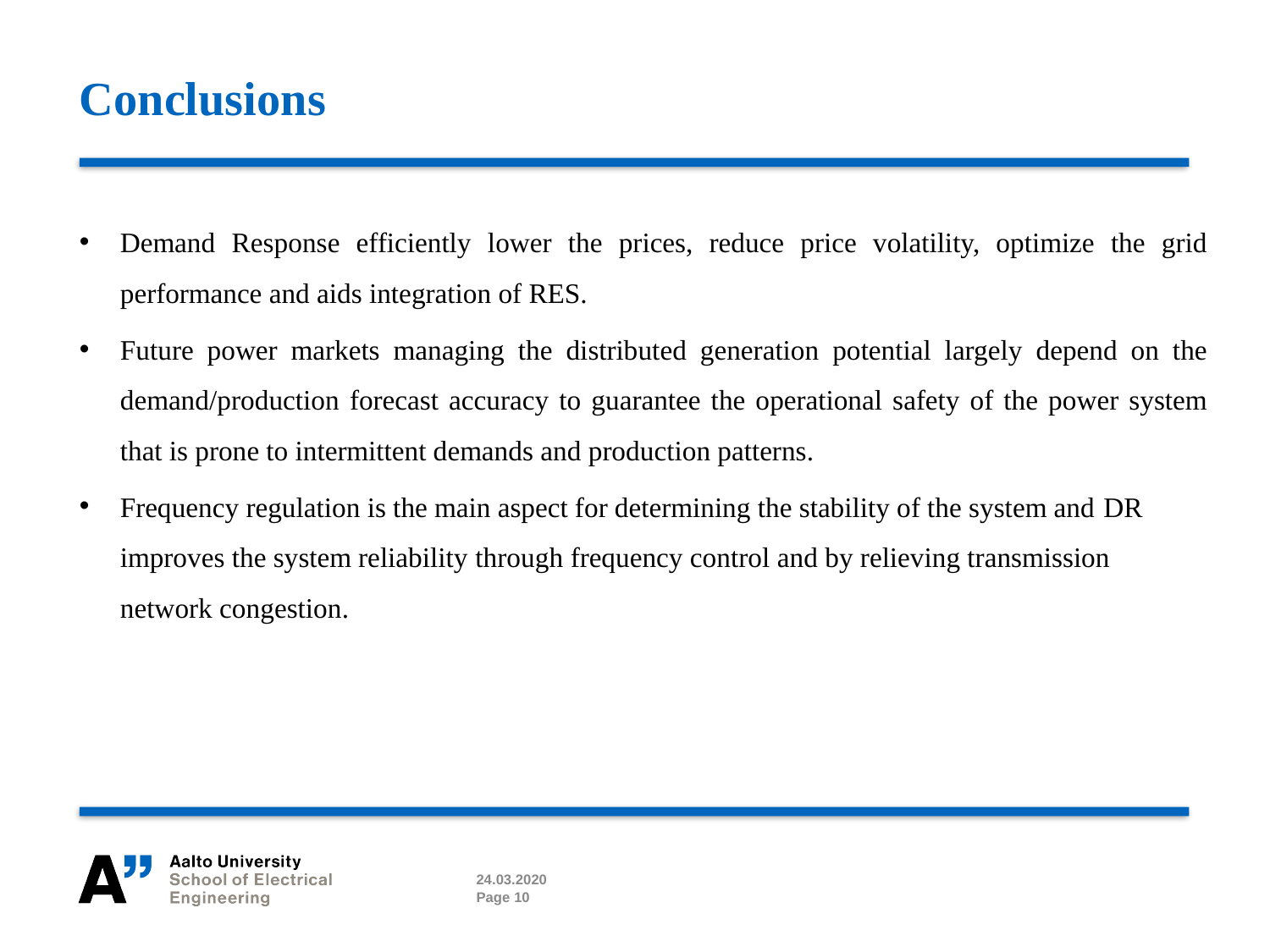

# Conclusions
Demand Response efficiently lower the prices, reduce price volatility, optimize the grid performance and aids integration of RES.
Future power markets managing the distributed generation potential largely depend on the demand/production forecast accuracy to guarantee the operational safety of the power system that is prone to intermittent demands and production patterns.
Frequency regulation is the main aspect for determining the stability of the system and DR improves the system reliability through frequency control and by relieving transmission network congestion.

24.03.2020
Page 10